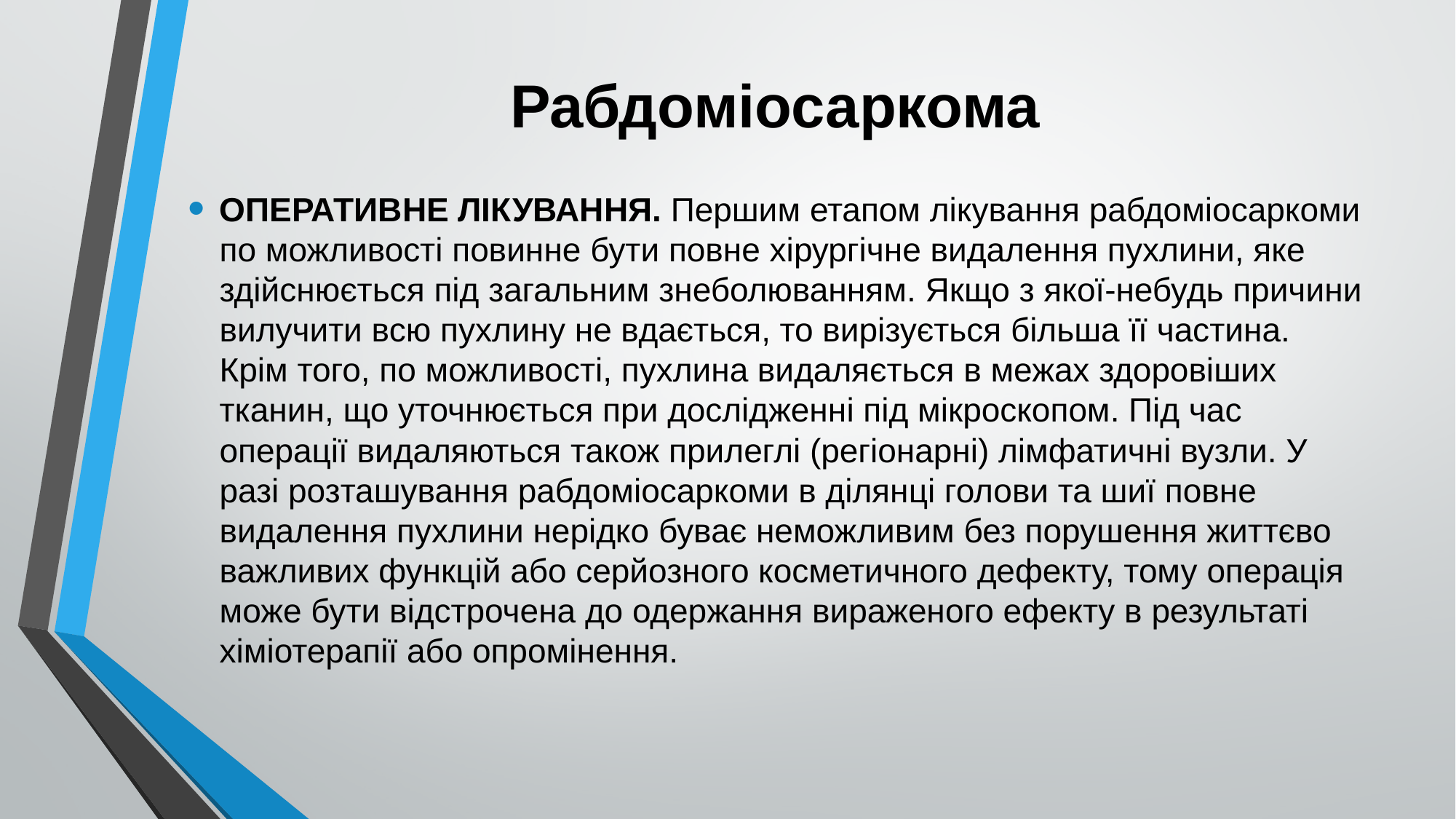

# Рабдоміосаркома
ОПЕРАТИВНЕ ЛІКУВАННЯ. Першим етапом лікування рабдоміосаркоми по можливості повинне бути повне хірургічне видалення пухлини, яке здійснюється під загальним знеболюванням. Якщо з якої-небудь причини вилучити всю пухлину не вдається, то вирізується більша її частина. Крім того, по можливості, пухлина видаляється в межах здоровіших тканин, що уточнюється при дослідженні під мікроскопом. Під час операції видаляються також прилеглі (регіонарні) лімфатичні вузли. У разі розташування рабдоміосаркоми в ділянці голови та шиї повне видалення пухлини нерідко буває неможливим без порушення життєво важливих функцій або серйозного косметичного дефекту, тому операція може бути відстрочена до одержання вираженого ефекту в результаті хіміотерапії або опромінення.